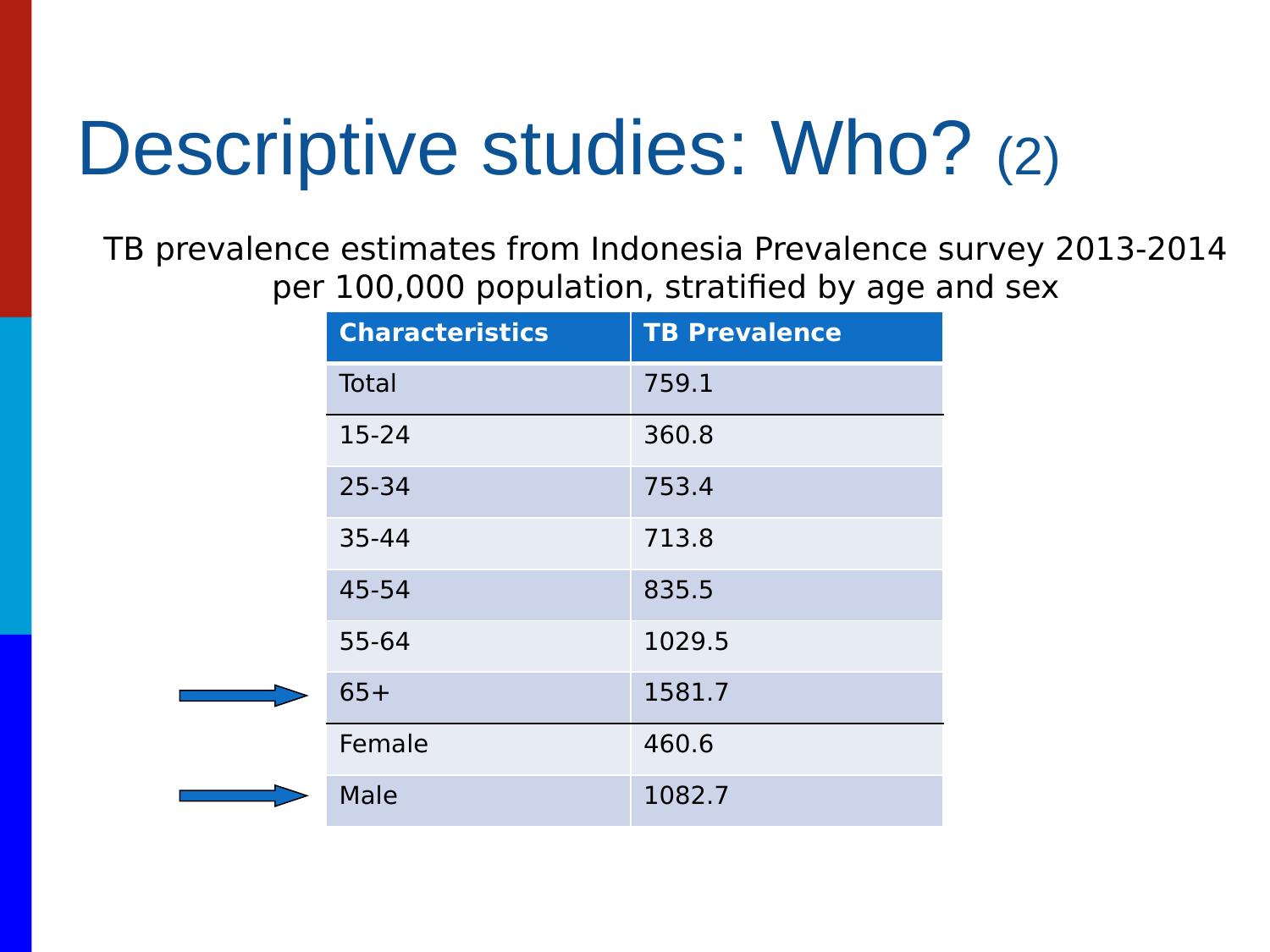

# Descriptive studies: Who? (2)
TB prevalence estimates from Indonesia Prevalence survey 2013-2014
per 100,000 population, stratified by age and sex
| Characteristics | TB Prevalence |
| --- | --- |
| Total | 759.1 |
| 15-24 | 360.8 |
| 25-34 | 753.4 |
| 35-44 | 713.8 |
| 45-54 | 835.5 |
| 55-64 | 1029.5 |
| 65+ | 1581.7 |
| Female | 460.6 |
| Male | 1082.7 |